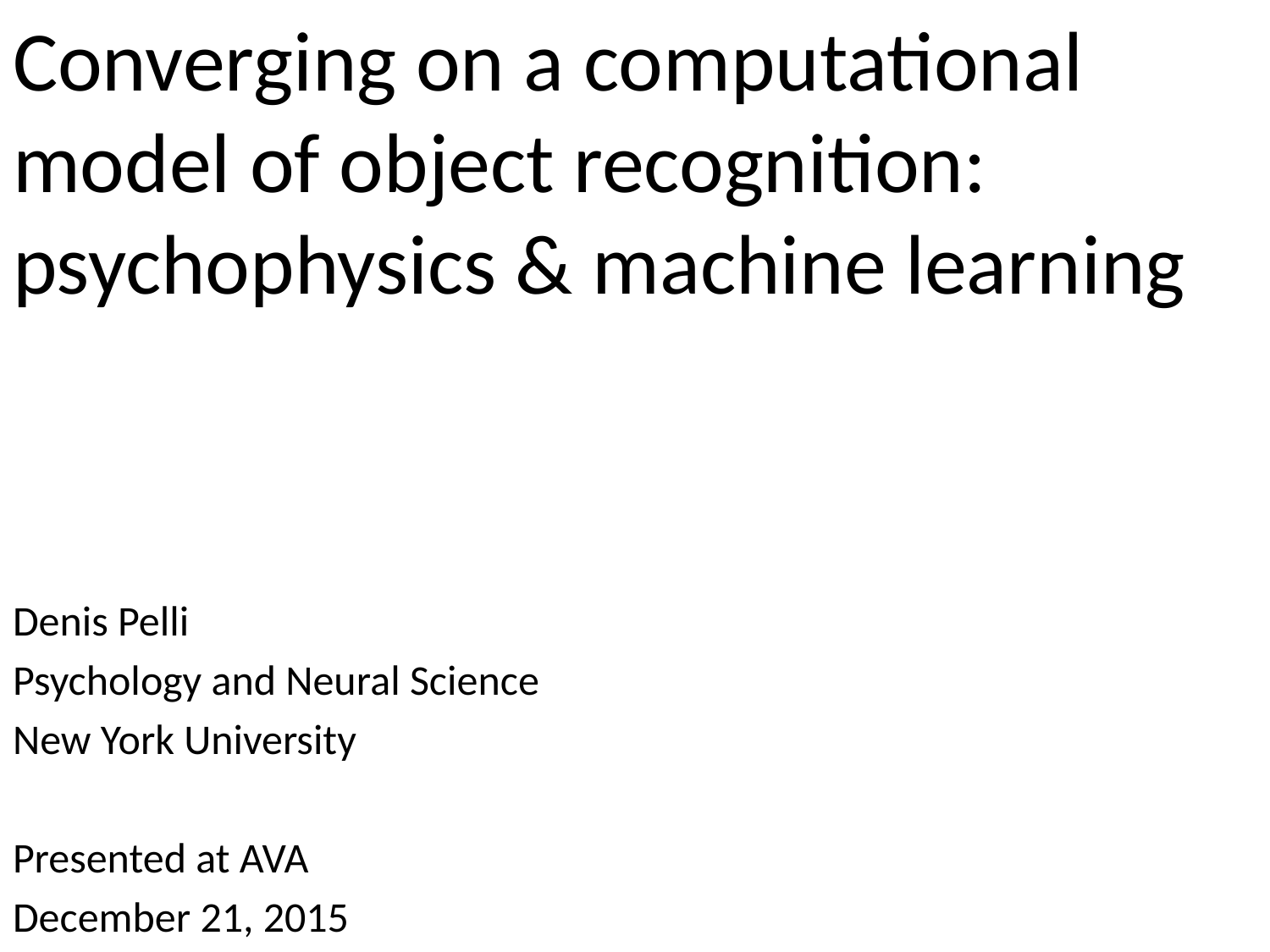

# Converging on a computational model of object recognition: psychophysics & machine learning
Denis Pelli
Psychology and Neural Science
New York University

Presented at AVA
December 21, 2015